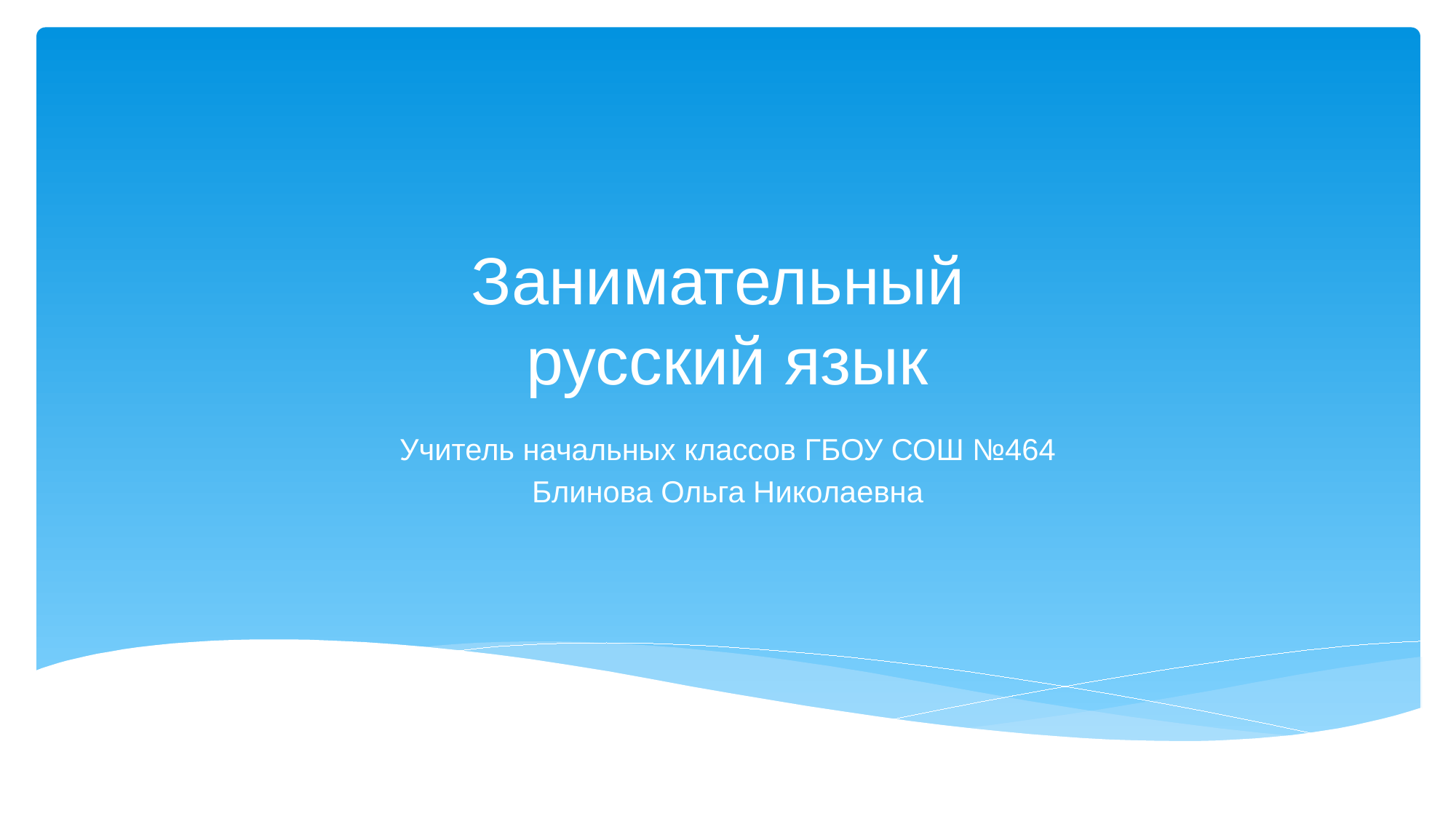

# Занимательный русский язык
Учитель начальных классов ГБОУ СОШ №464
Блинова Ольга Николаевна